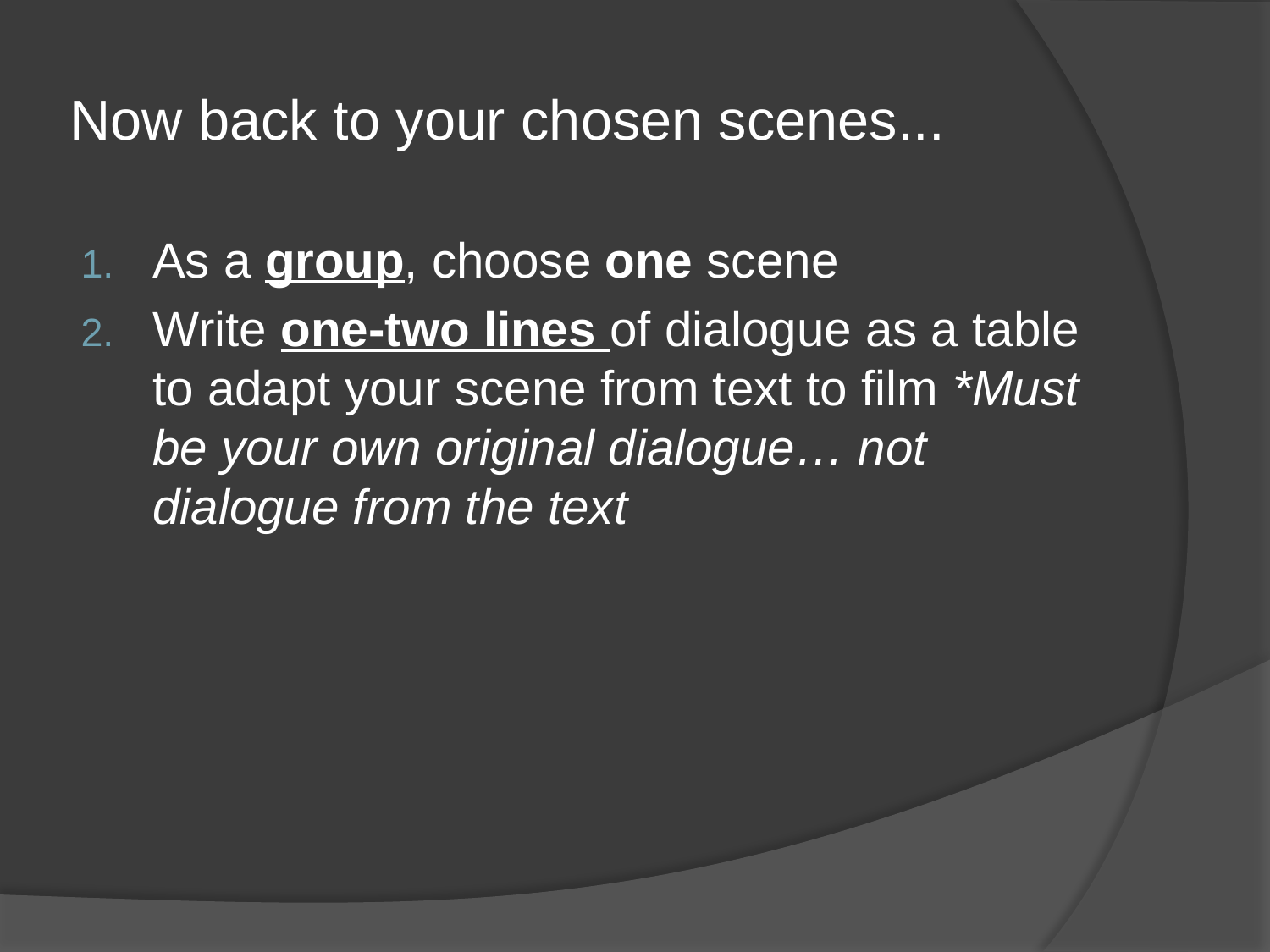

# Now back to your chosen scenes...
As a group, choose one scene
Write one-two lines of dialogue as a table to adapt your scene from text to film *Must be your own original dialogue… not dialogue from the text